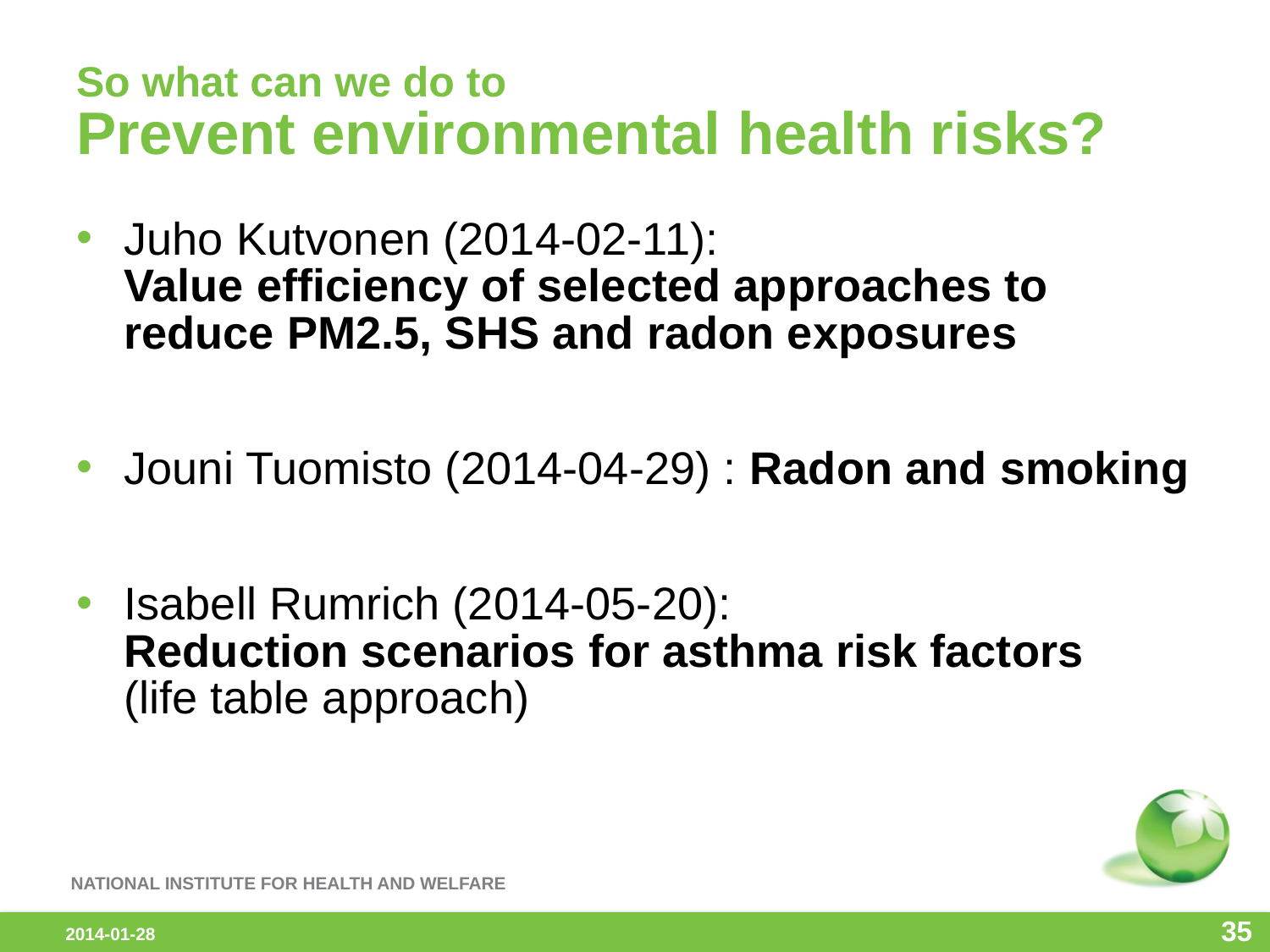

# So what can we do to Prevent environmental health risks?
Juho Kutvonen (2014-02-11):
Value efficiency of selected approaches to reduce PM2.5, SHS and radon exposures

Jouni Tuomisto (2014-04-29) : Radon and smoking

Isabell Rumrich (2014-05-20):
Reduction scenarios for asthma risk factors
(life table approach)

35
2014-01-28